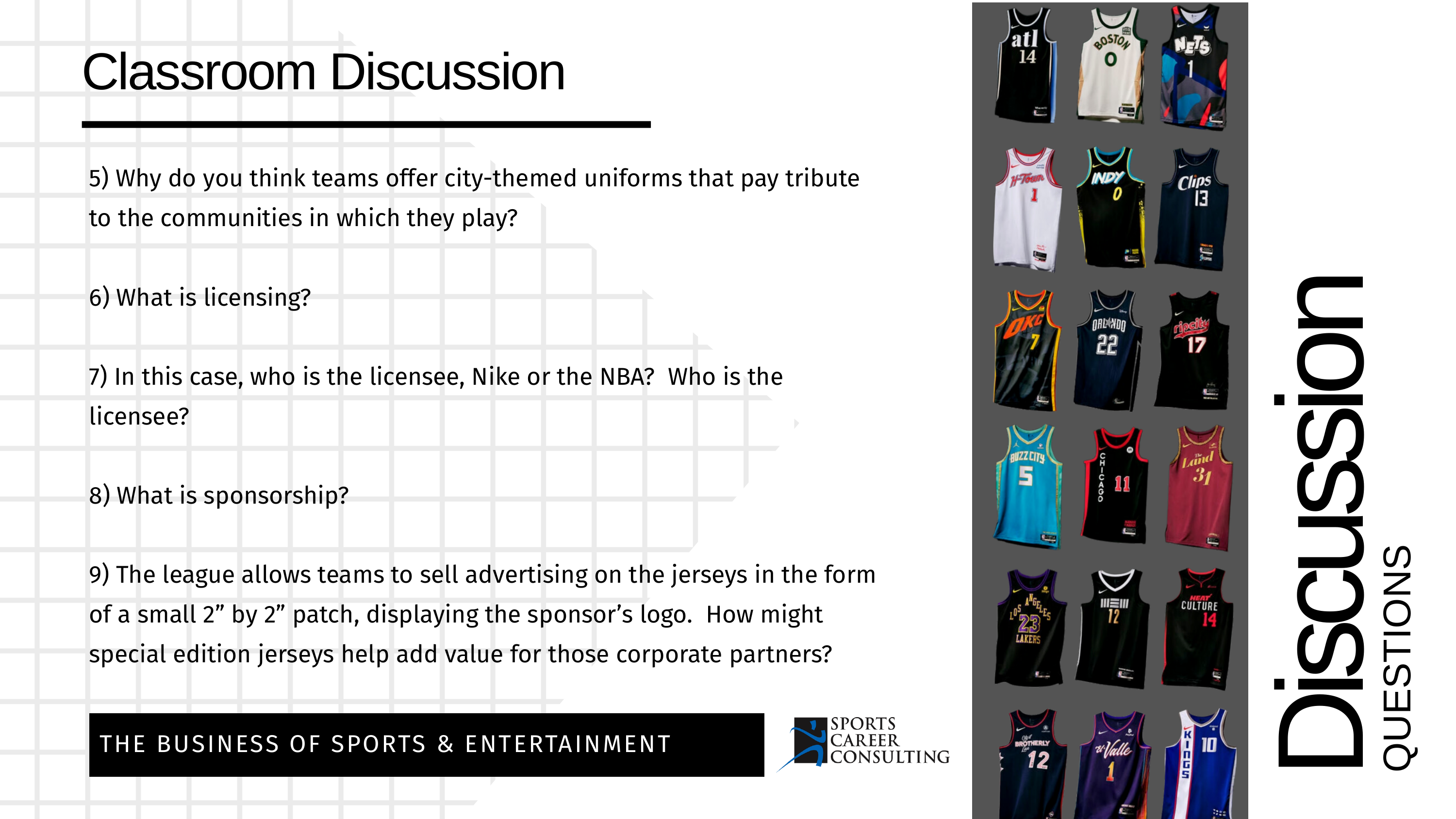

Classroom Discussion

5) Why do you think teams offer city-themed uniforms that pay tribute to the communities in which they play?

6) What is licensing?

7) In this case, who is the licensee, Nike or the NBA?  Who is the licensee?

8) What is sponsorship?

9) The league allows teams to sell advertising on the jerseys in the form of a small 2” by 2” patch, displaying the sponsor’s logo.  How might special edition jerseys help add value for those corporate partners?
Discussion

QUESTIONS

THE BUSINESS OF SPORTS & ENTERTAINMENT